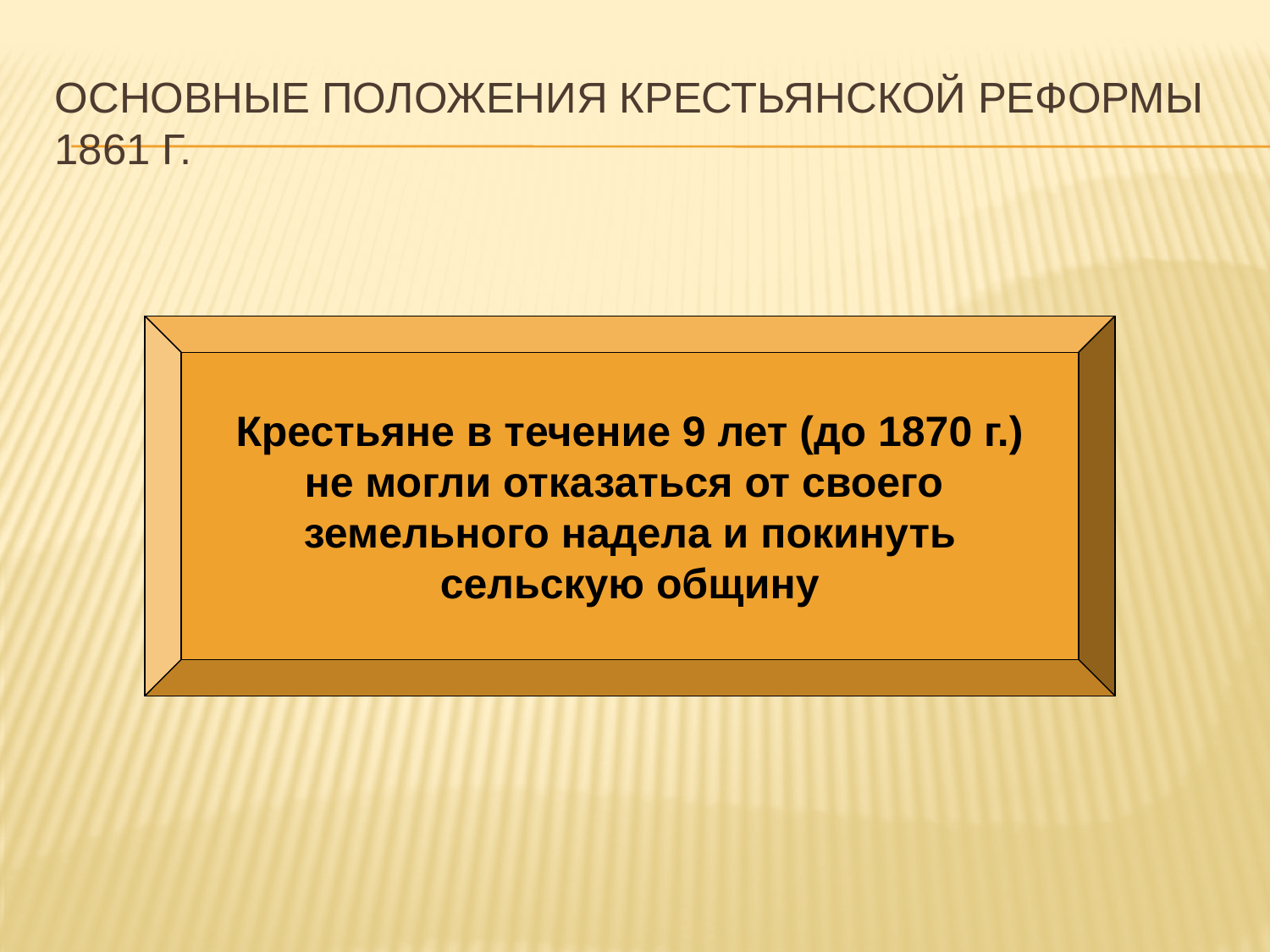

# Основные положения крестьянской реформы 1861 г.
Крестьяне в течение 9 лет (до 1870 г.)
не могли отказаться от своего
земельного надела и покинуть
сельскую общину